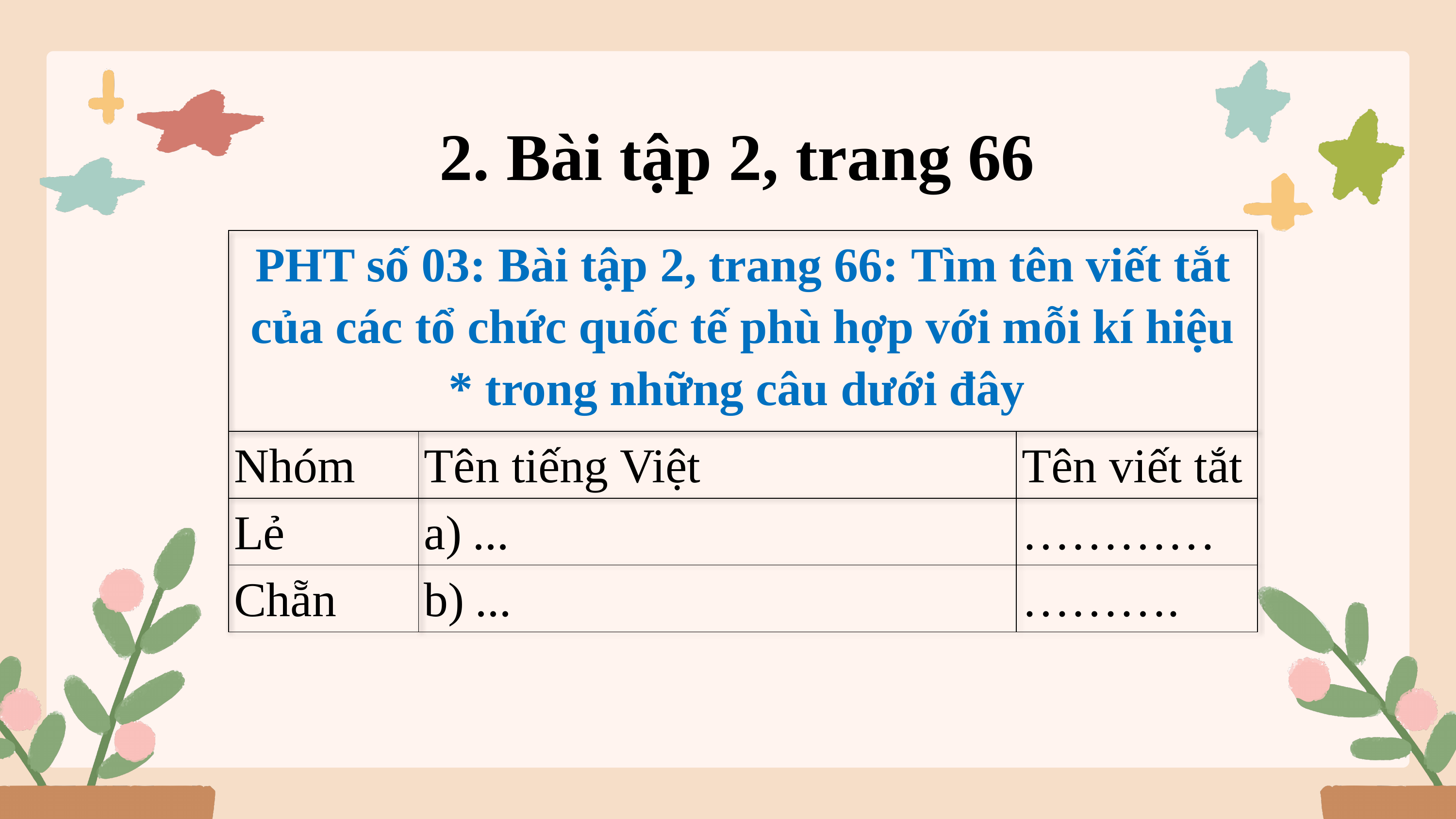

2. Bài tập 2, trang 66
| PHT số 03: Bài tập 2, trang 66: Tìm tên viết tắt của các tổ chức quốc tế phù hợp với mỗi kí hiệu \* trong những câu dưới đây |  |  |
| --- | --- | --- |
| Nhóm | Tên tiếng Việt | Tên viết tắt |
| Lẻ | a) ... | ………… |
| Chẵn | b) ... | ………. |